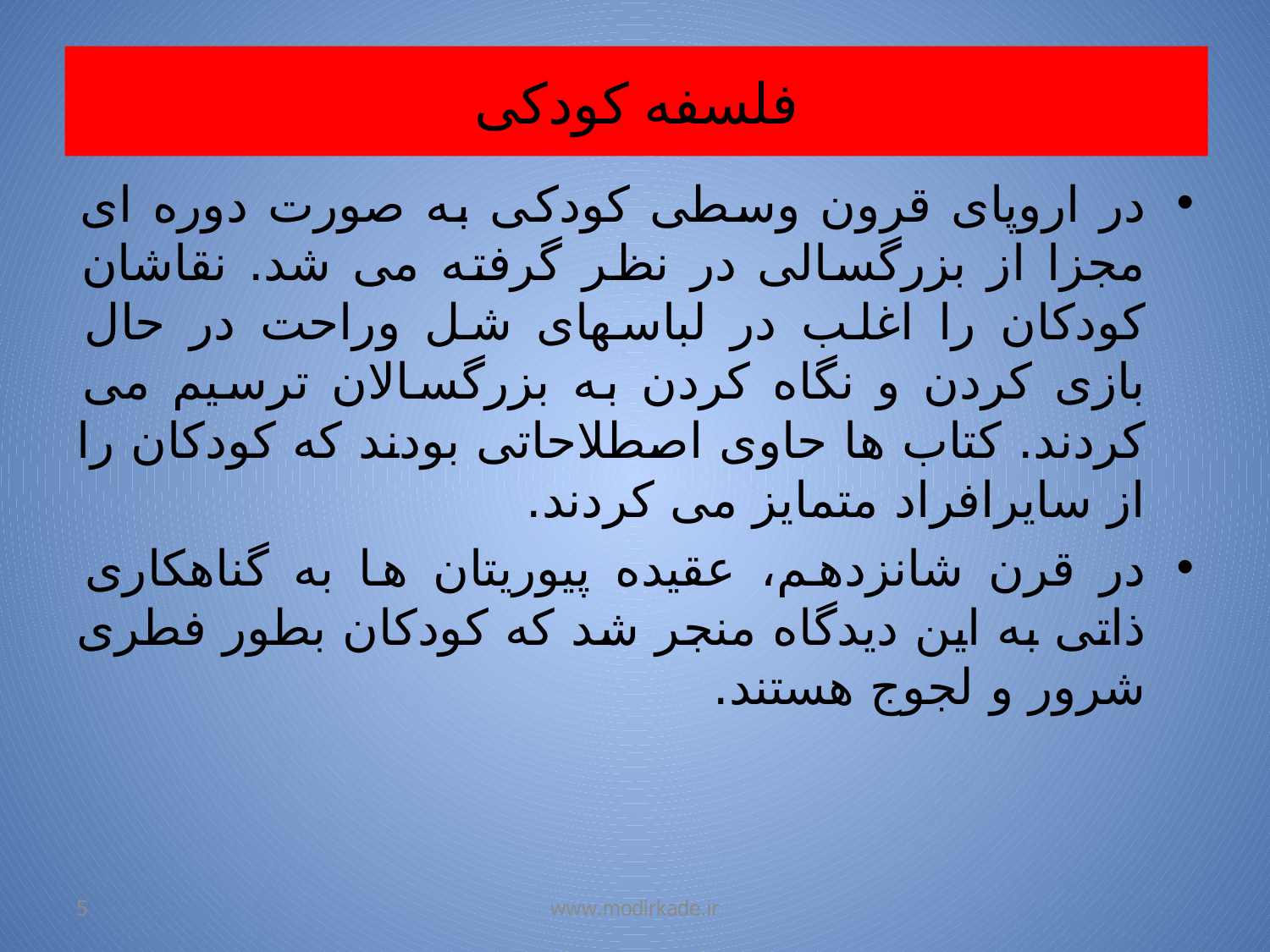

# فلسفه کودکی
در اروپای قرون وسطی کودکی به صورت دوره ای مجزا از بزرگسالی در نظر گرفته می شد. نقاشان کودکان را اغلب در لباسهای شل وراحت در حال بازی کردن و نگاه کردن به بزرگسالان ترسیم می کردند. کتاب ها حاوی اصطلاحاتی بودند که کودکان را از سایرافراد متمایز می کردند.
در قرن شانزدهم، عقیده پیوریتان ها به گناهکاری ذاتی به این دیدگاه منجر شد که کودکان بطور فطری شرور و لجوج هستند.
5
www.modirkade.ir